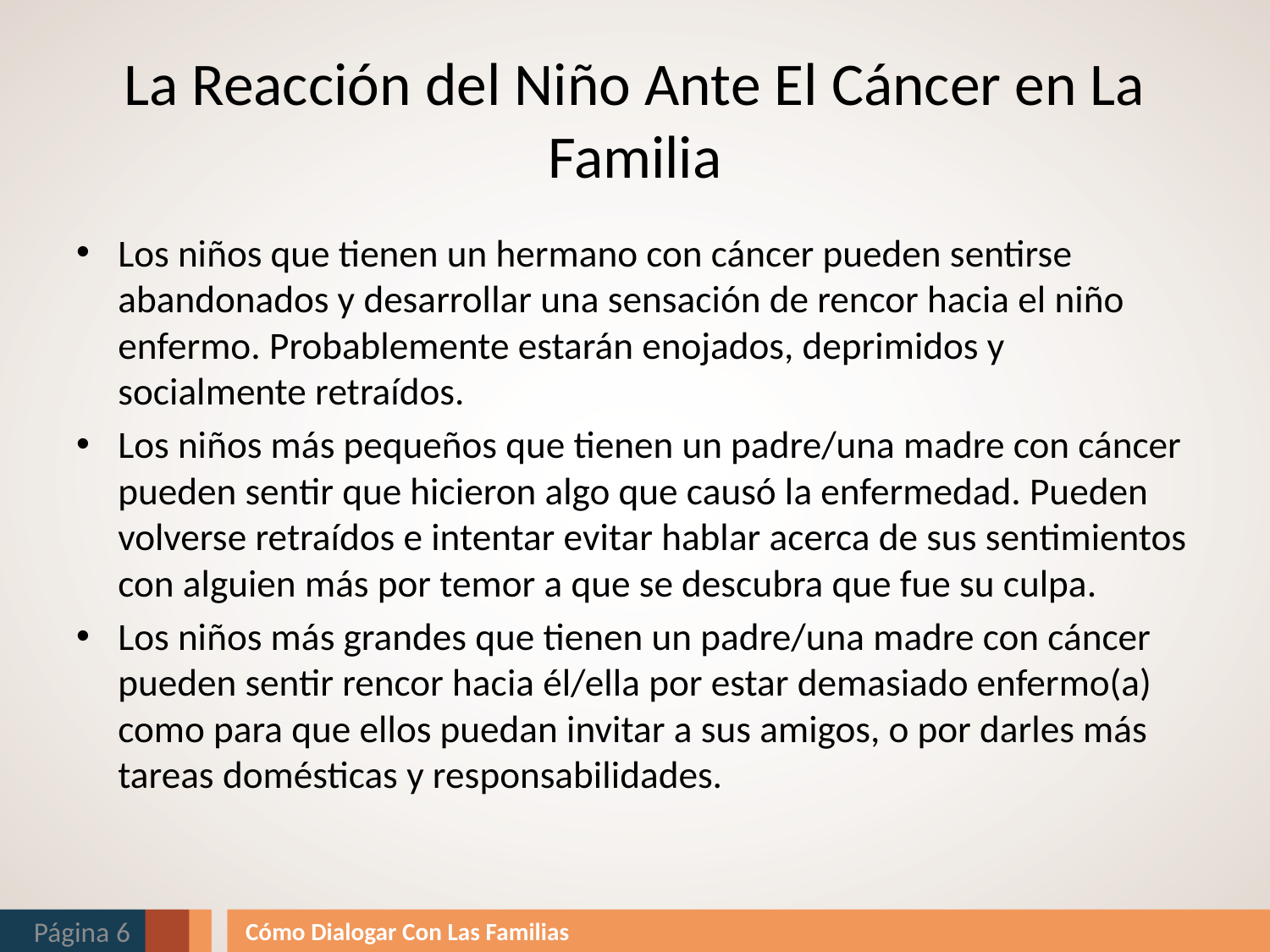

# La Reacción del Niño Ante El Cáncer en La Familia
Los niños que tienen un hermano con cáncer pueden sentirse abandonados y desarrollar una sensación de rencor hacia el niño enfermo. Probablemente estarán enojados, deprimidos y socialmente retraídos.
Los niños más pequeños que tienen un padre/una madre con cáncer pueden sentir que hicieron algo que causó la enfermedad. Pueden volverse retraídos e intentar evitar hablar acerca de sus sentimientos con alguien más por temor a que se descubra que fue su culpa.
Los niños más grandes que tienen un padre/una madre con cáncer pueden sentir rencor hacia él/ella por estar demasiado enfermo(a) como para que ellos puedan invitar a sus amigos, o por darles más tareas domésticas y responsabilidades.

Página 6
Cómo Dialogar Con Las Familias